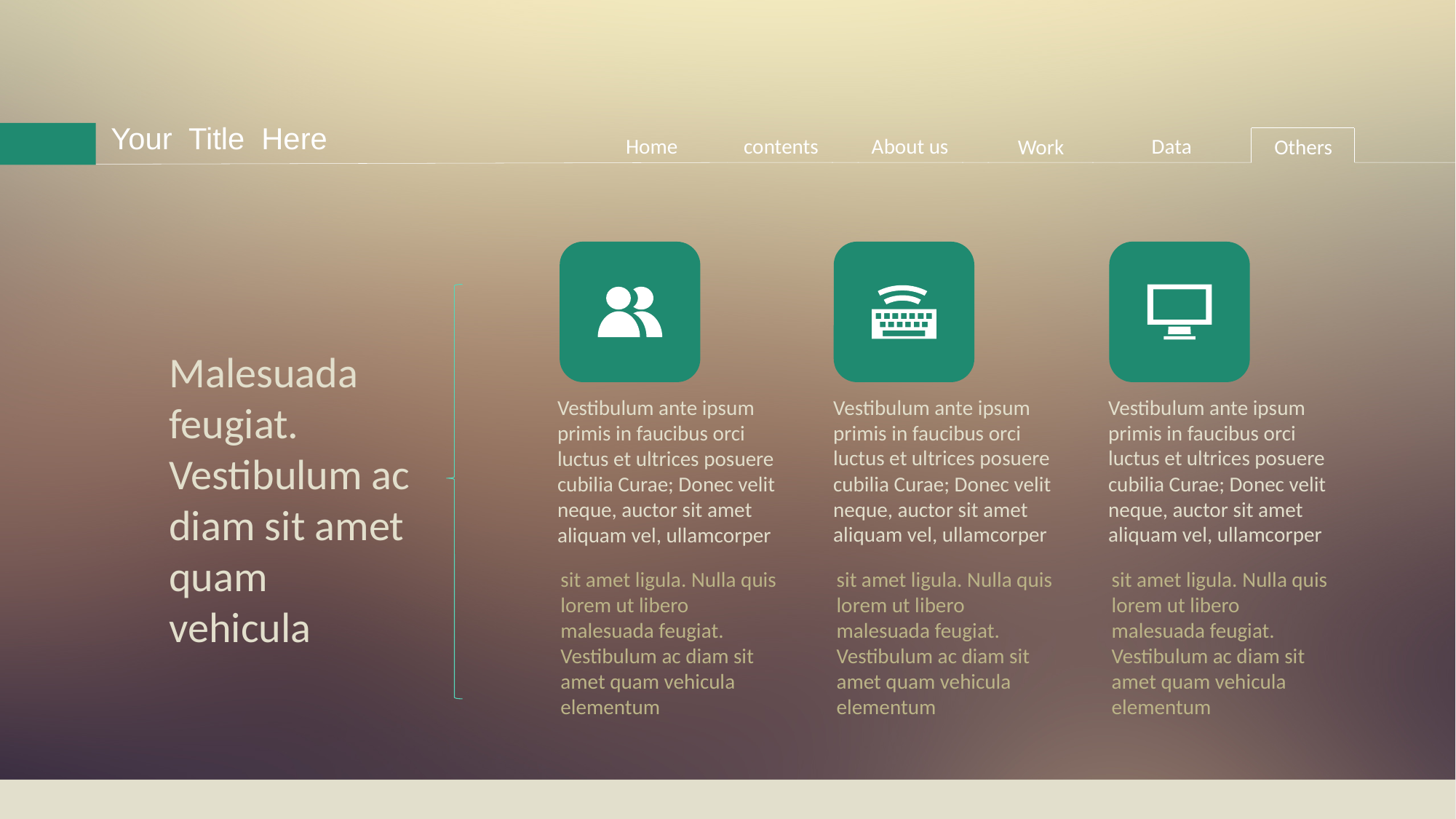

Your  Title  Here

Home
contents
About us
Data

Work
Others

Malesuada feugiat. Vestibulum ac diam sit amet quam vehicula
Vestibulum ante ipsum primis in faucibus orci luctus et ultrices posuere cubilia Curae; Donec velit neque, auctor sit amet aliquam vel, ullamcorper
Vestibulum ante ipsum primis in faucibus orci luctus et ultrices posuere cubilia Curae; Donec velit neque, auctor sit amet aliquam vel, ullamcorper
Vestibulum ante ipsum primis in faucibus orci luctus et ultrices posuere cubilia Curae; Donec velit neque, auctor sit amet aliquam vel, ullamcorper
sit amet ligula. Nulla quis lorem ut libero malesuada feugiat. Vestibulum ac diam sit amet quam vehicula elementum
sit amet ligula. Nulla quis lorem ut libero malesuada feugiat. Vestibulum ac diam sit amet quam vehicula elementum
sit amet ligula. Nulla quis lorem ut libero malesuada feugiat. Vestibulum ac diam sit amet quam vehicula elementum